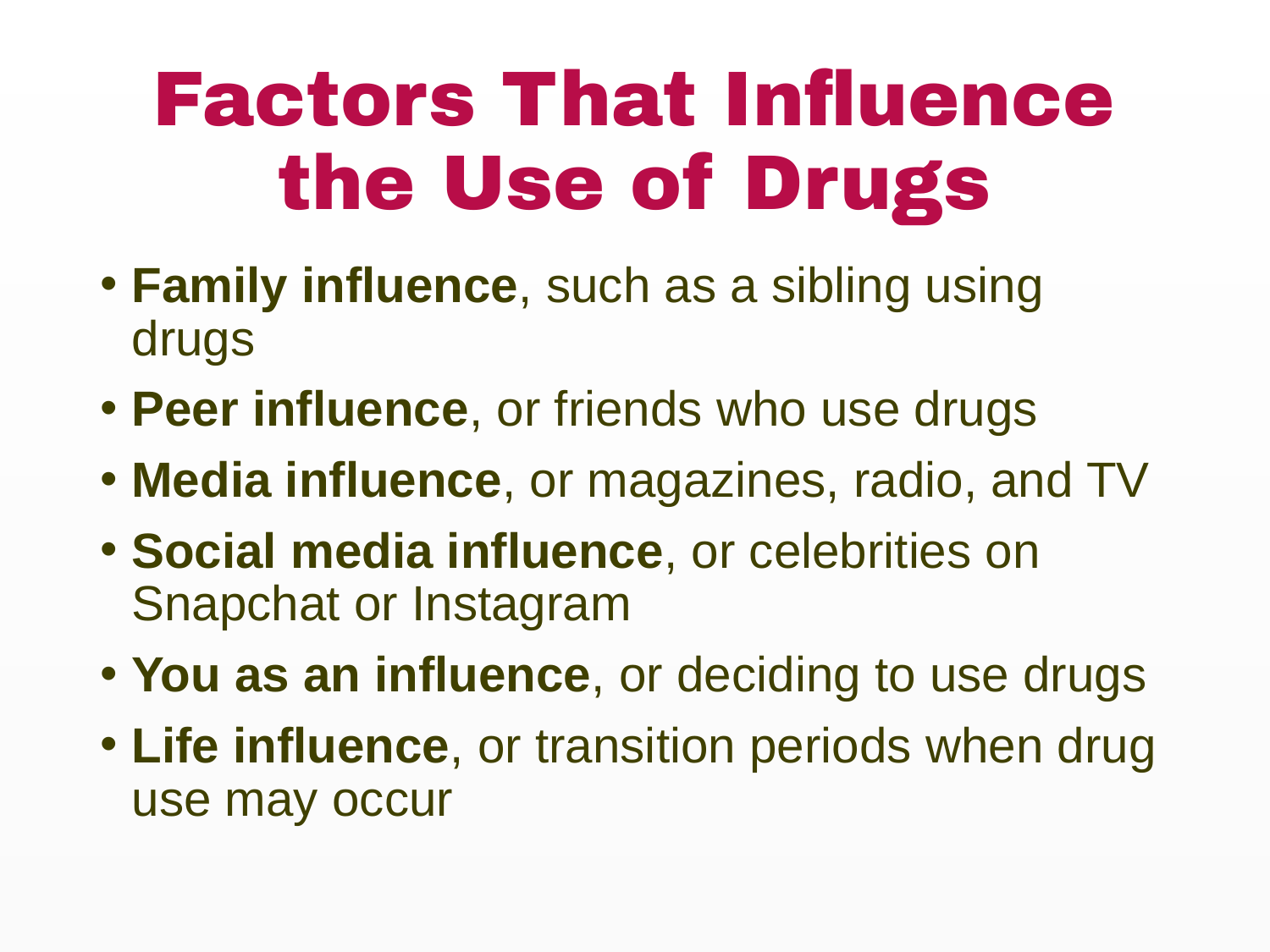

# Factors That Influence the Use of Drugs
Family influence, such as a sibling using drugs
Peer influence, or friends who use drugs
Media influence, or magazines, radio, and TV
Social media influence, or celebrities on Snapchat or Instagram
You as an influence, or deciding to use drugs
Life influence, or transition periods when drug use may occur